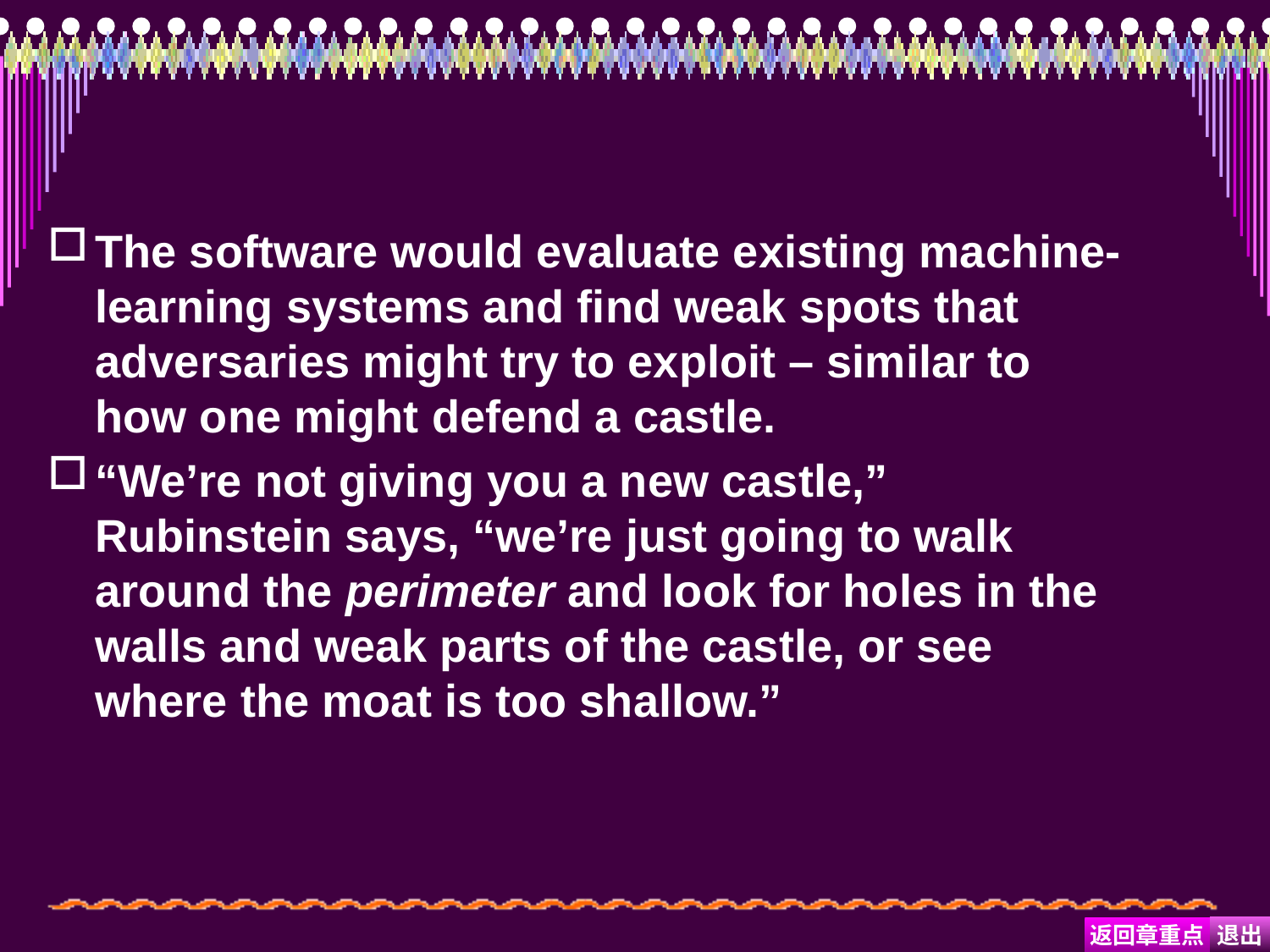

#
The software would evaluate existing machine-learning systems and find weak spots that adversaries might try to exploit – similar to how one might defend a castle.
“We’re not giving you a new castle,” Rubinstein says, “we’re just going to walk around the perimeter and look for holes in the walls and weak parts of the castle, or see where the moat is too shallow.”